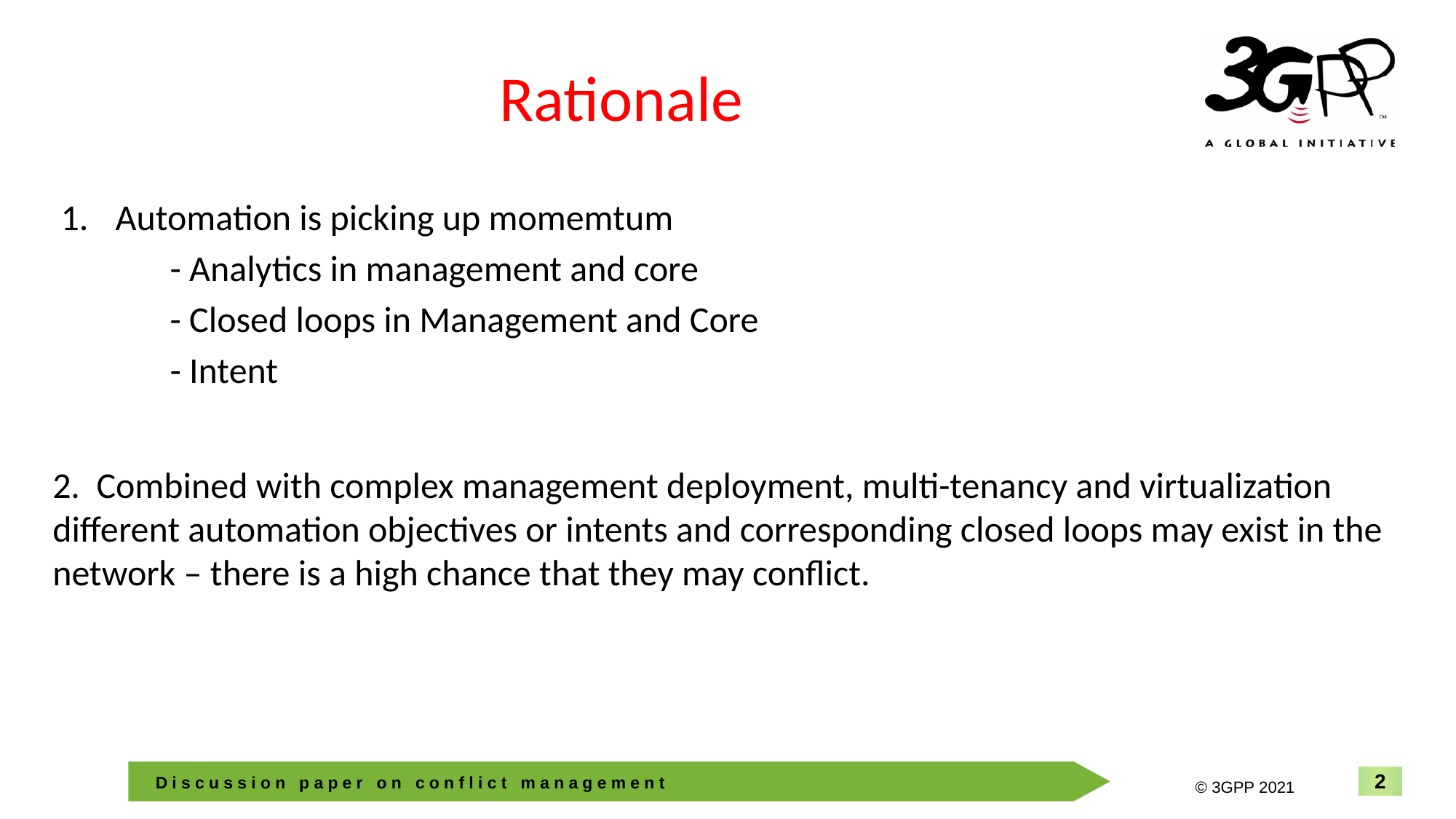

# Rationale
Automation is picking up momemtum
	- Analytics in management and core
	- Closed loops in Management and Core
	- Intent

2.  Combined with complex management deployment, multi-tenancy and virtualization different automation objectives or intents and corresponding closed loops may exist in the network – there is a high chance that they may conflict.